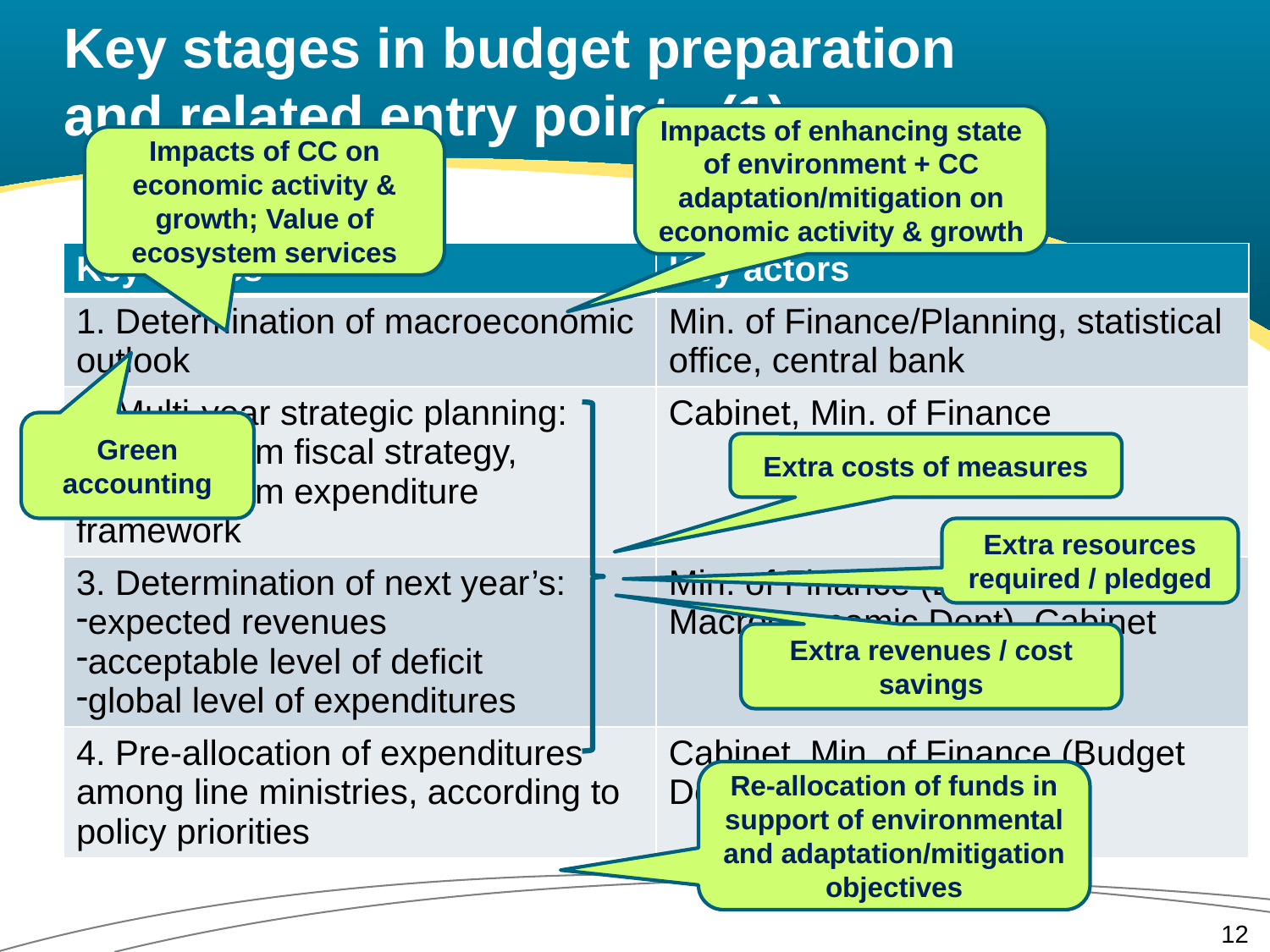

# Key stages in budget preparation and related entry points (1)
Impacts of enhancing state of environment + CC adaptation/mitigation on economic activity & growth
Impacts of CC on economic activity & growth; Value of ecosystem services
| Key stages | Key actors |
| --- | --- |
| 1. Determination of macroeconomic outlook | Min. of Finance/Planning, statistical office, central bank |
| 2. Multi-year strategic planning: medium-term fiscal strategy, medium-term expenditure framework | Cabinet, Min. of Finance |
| 3. Determination of next year’s: expected revenues acceptable level of deficit global level of expenditures | Min. of Finance (Budget Dept, Macroeconomic Dept), Cabinet |
| 4. Pre-allocation of expenditures among line ministries, according to policy priorities | Cabinet, Min. of Finance (Budget Dept) |

Green accounting
Extra costs of measures
Extra resources required / pledged
Extra revenues / cost savings
Re-allocation of funds in support of environmental and adaptation/mitigation objectives
12